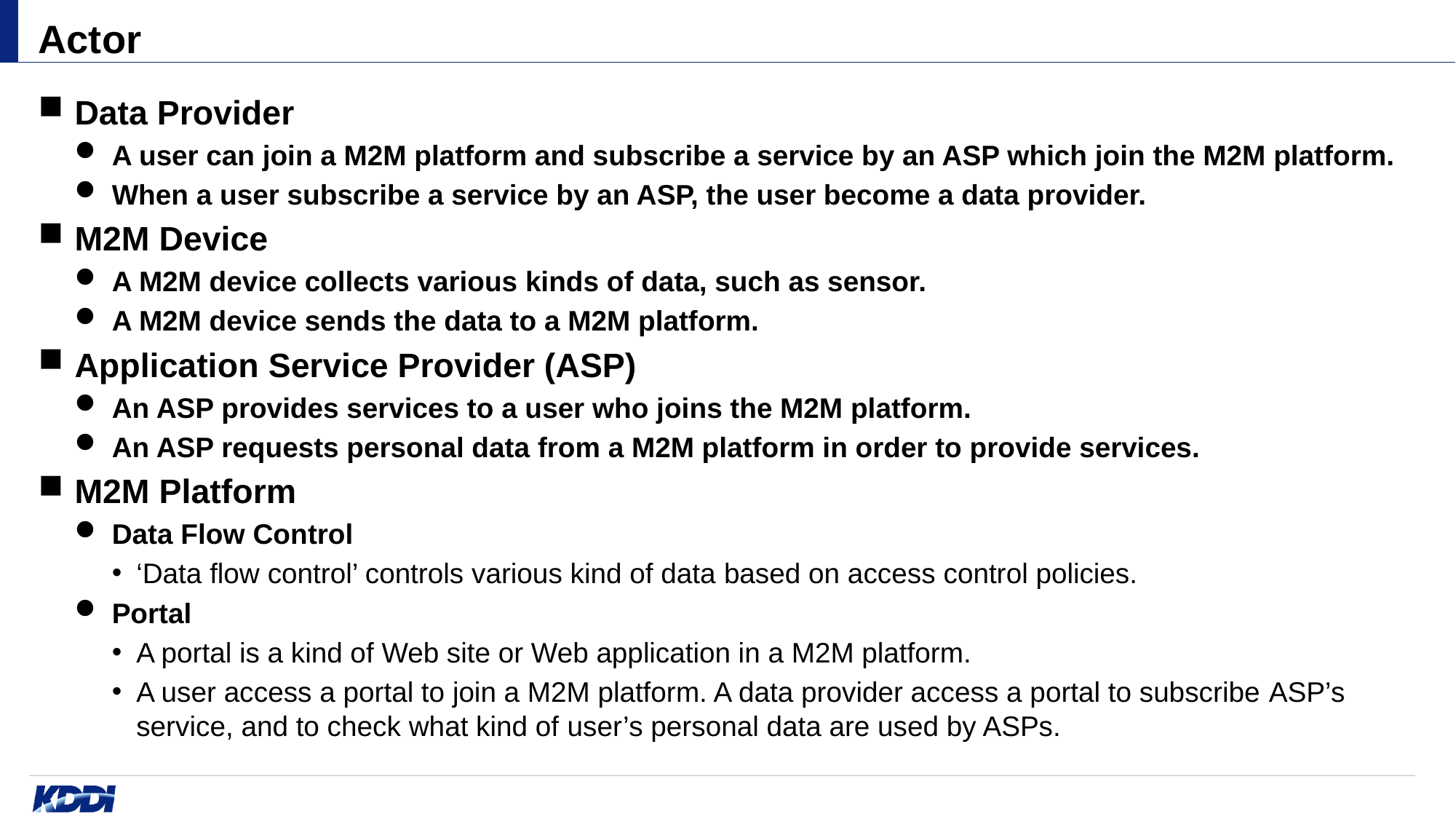

# Actor
Data Provider
A user can join a M2M platform and subscribe a service by an ASP which join the M2M platform.
When a user subscribe a service by an ASP, the user become a data provider.
M2M Device
A M2M device collects various kinds of data, such as sensor.
A M2M device sends the data to a M2M platform.
Application Service Provider (ASP)
An ASP provides services to a user who joins the M2M platform.
An ASP requests personal data from a M2M platform in order to provide services.
M2M Platform
Data Flow Control
‘Data flow control’ controls various kind of data based on access control policies.
Portal
A portal is a kind of Web site or Web application in a M2M platform.
A user access a portal to join a M2M platform. A data provider access a portal to subscribe ASP’s service, and to check what kind of user’s personal data are used by ASPs.